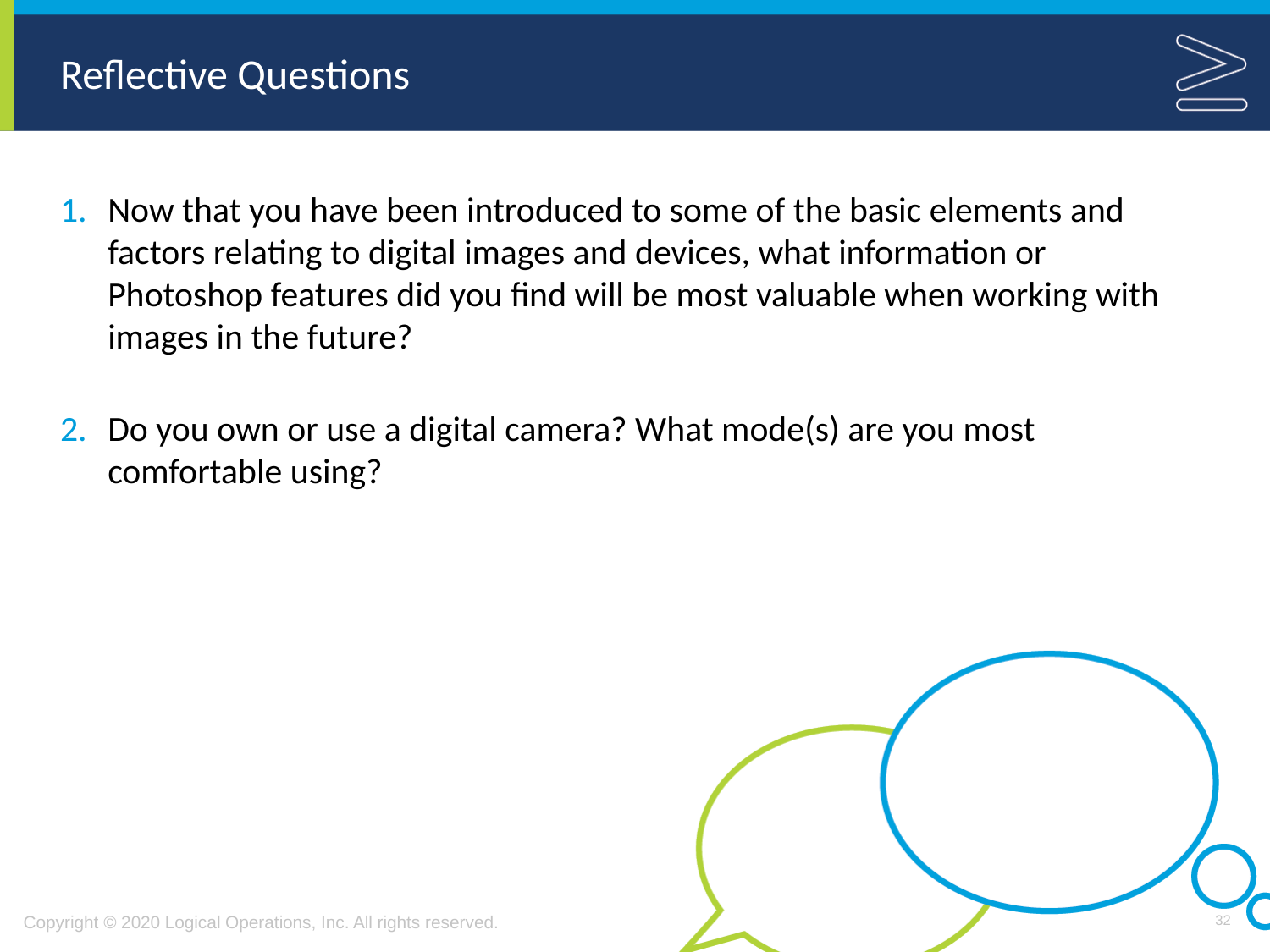

Reflective Questions
Now that you have been introduced to some of the basic elements and factors relating to digital images and devices, what information or Photoshop features did you find will be most valuable when working with images in the future?
Do you own or use a digital camera? What mode(s) are you most comfortable using?
32